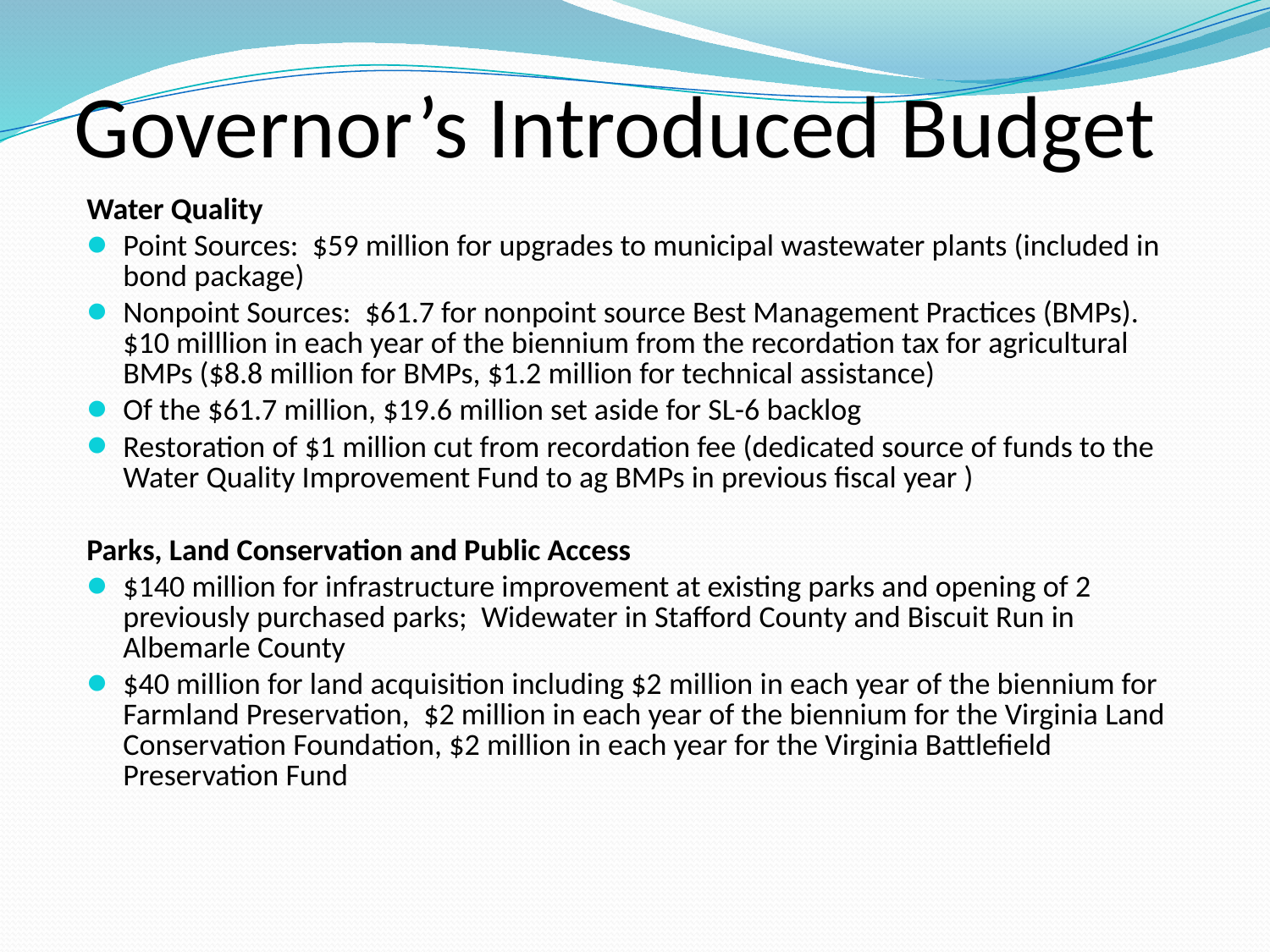

# Governor’s Introduced Budget
Water Quality
Point Sources:  $59 million for upgrades to municipal wastewater plants (included in bond package)
Nonpoint Sources:  $61.7 for nonpoint source Best Management Practices (BMPs). $10 milllion in each year of the biennium from the recordation tax for agricultural BMPs ($8.8 million for BMPs, $1.2 million for technical assistance)
Of the $61.7 million, $19.6 million set aside for SL-6 backlog
Restoration of $1 million cut from recordation fee (dedicated source of funds to the Water Quality Improvement Fund to ag BMPs in previous fiscal year )

Parks, Land Conservation and Public Access
$140 million for infrastructure improvement at existing parks and opening of 2 previously purchased parks;  Widewater in Stafford County and Biscuit Run in Albemarle County
$40 million for land acquisition including $2 million in each year of the biennium for Farmland Preservation,  $2 million in each year of the biennium for the Virginia Land Conservation Foundation, $2 million in each year for the Virginia Battlefield Preservation Fund